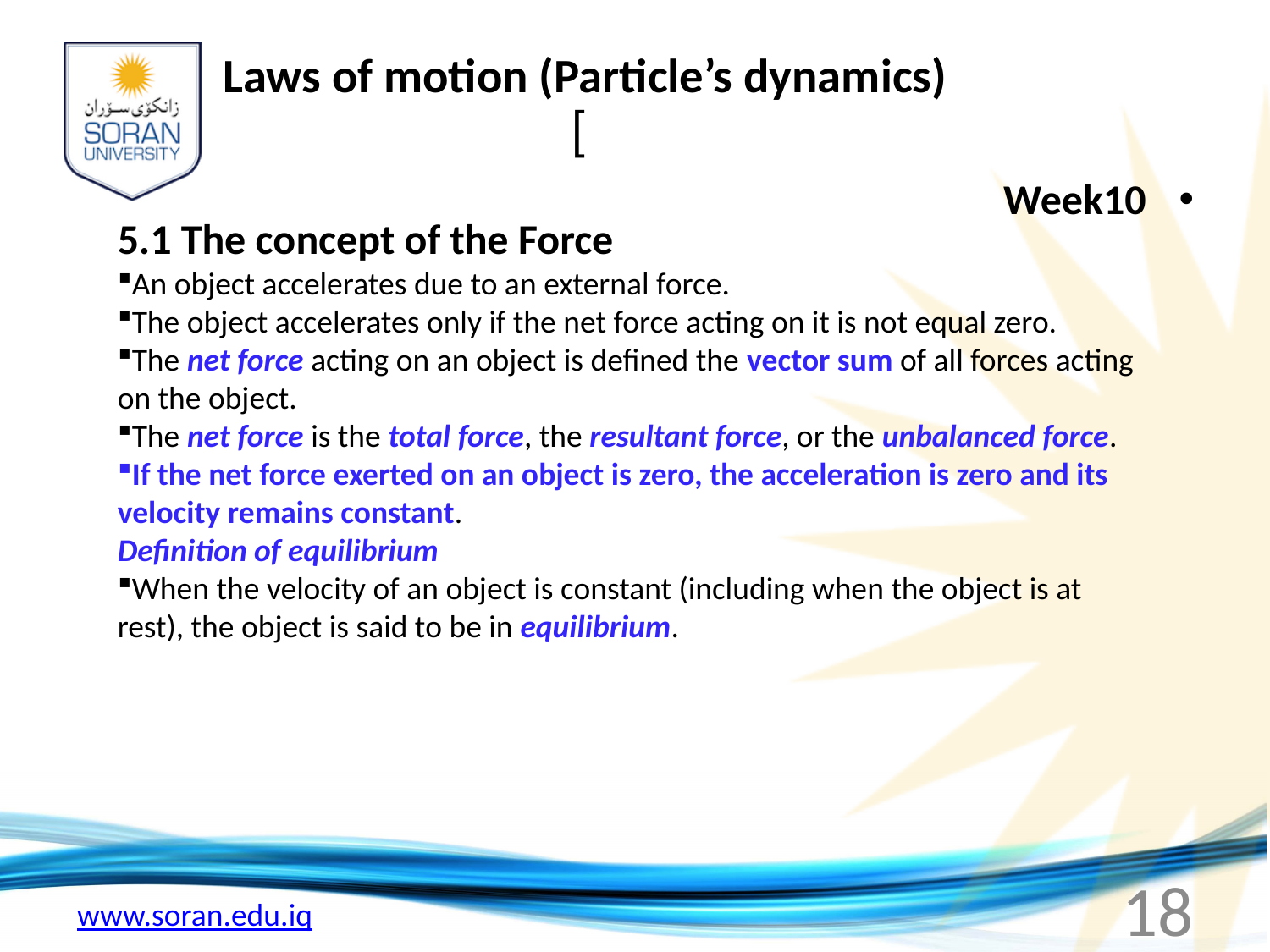

# Laws of motion (Particle’s dynamics) ]
Week10

5.1 The concept of the Force
An object accelerates due to an external force.
The object accelerates only if the net force acting on it is not equal zero.
The net force acting on an object is defined the vector sum of all forces acting on the object.
The net force is the total force, the resultant force, or the unbalanced force.
If the net force exerted on an object is zero, the acceleration is zero and its velocity remains constant.
Definition of equilibrium
When the velocity of an object is constant (including when the object is at rest), the object is said to be in equilibrium.

18